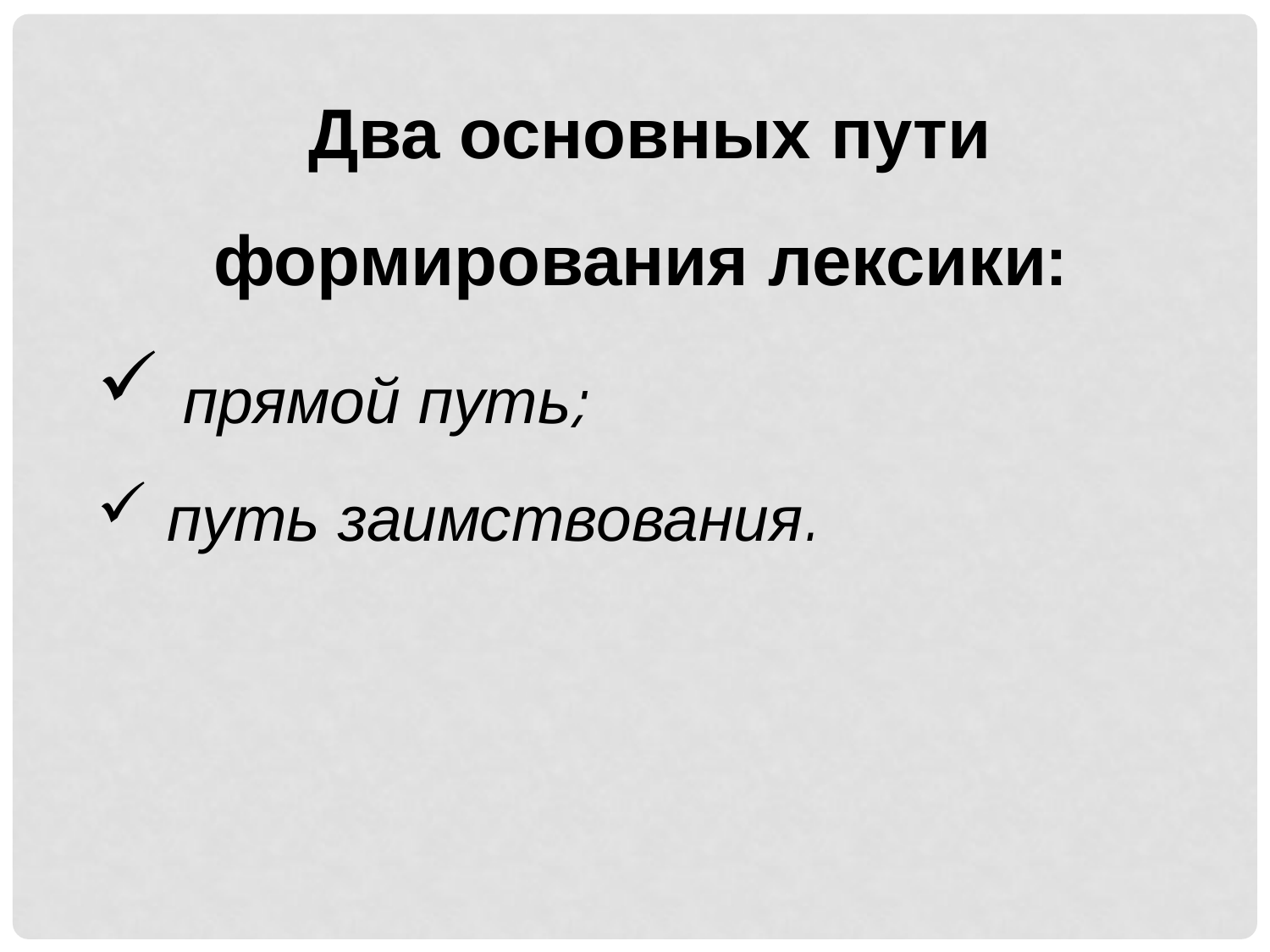

Два основных пути формирования лексики:
 прямой путь;
 путь заимствования.